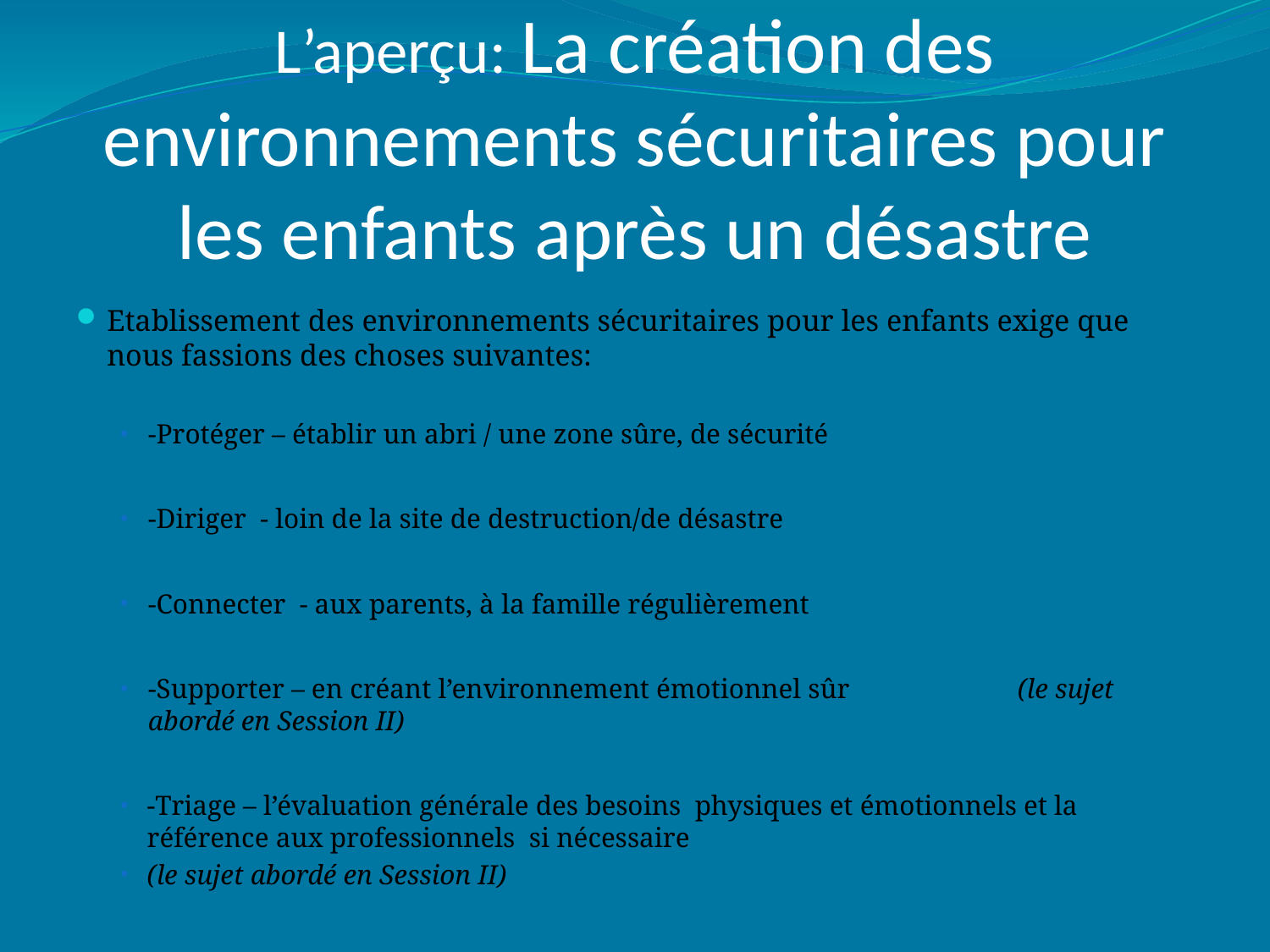

# L’aperçu: La création des environnements sécuritaires pour les enfants après un désastre
Etablissement des environnements sécuritaires pour les enfants exige que nous fassions des choses suivantes:

-Protéger – établir un abri / une zone sûre, de sécurité

-Diriger  - loin de la site de destruction/de désastre

-Connecter  - aux parents, à la famille régulièrement

-Supporter – en créant l’environnement émotionnel sûr                        (le sujet abordé en Session II)

-Triage – l’évaluation générale des besoins  physiques et émotionnels et la référence aux professionnels  si nécessaire
(le sujet abordé en Session II)